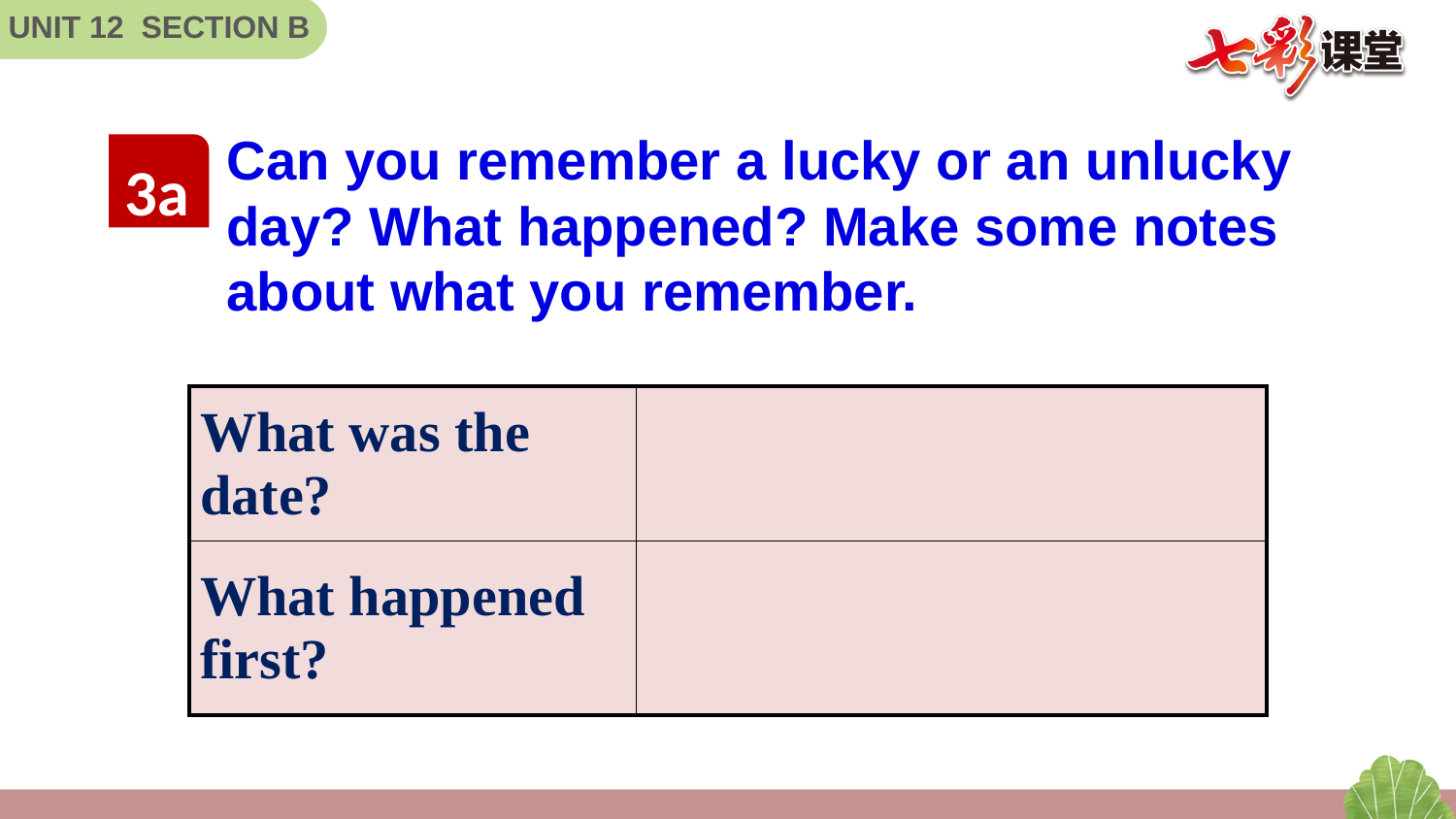

Can you remember a lucky or an unlucky day? What happened? Make some notes about what you remember.
3a
| What was the date? |  |
| --- | --- |
| What happened first? |  |